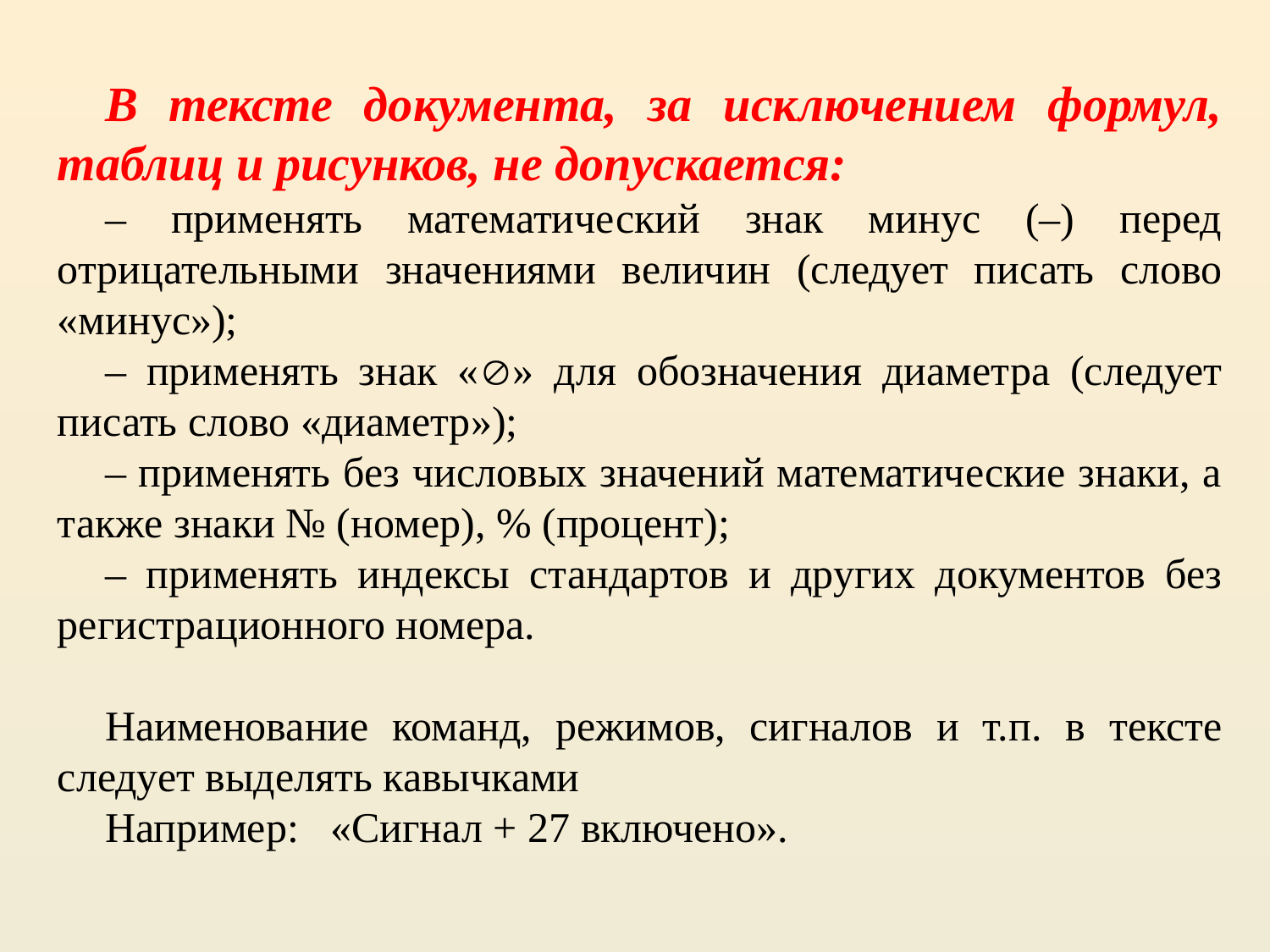

В тексте документа, за исключением формул, таблиц и рисунков, не допускается:
– применять математический знак минус (–) перед отрицательными значениями величин (следует писать слово «минус»);
– применять знак «∅» для обозначения диаметра (следует писать слово «диаметр»);
– применять без числовых значений математические знаки, а также знаки № (номер), % (процент);
– применять индексы стандартов и других документов без регистрационного номера.

Наименование команд, режимов, сигналов и т.п. в тексте следует выделять кавычками
Например:   «Сигнал + 27 включено».